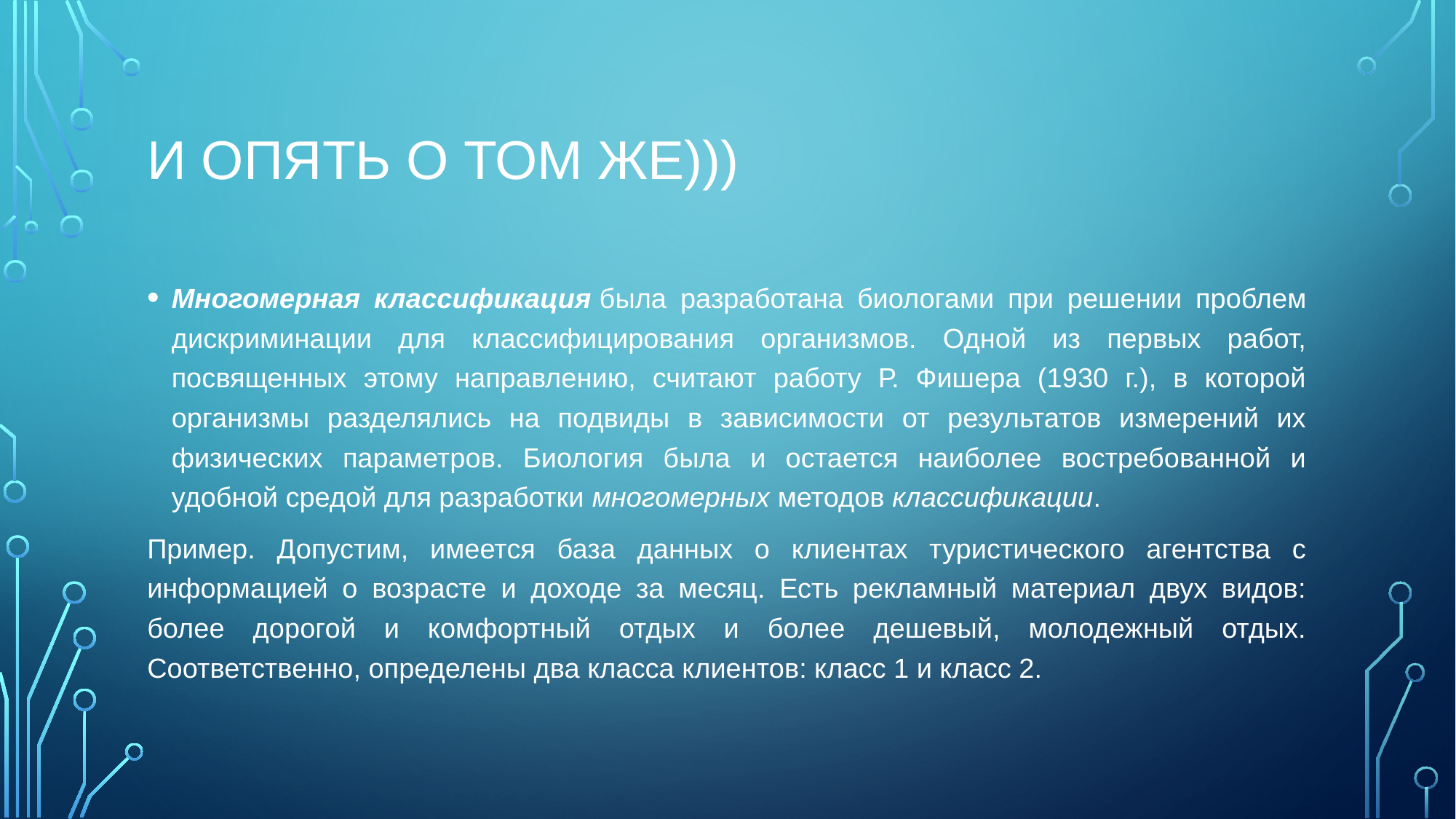

# И опять о том же)))
Многомерная классификация была разработана биологами при решении проблем дискриминации для классифицирования организмов. Одной из первых работ, посвященных этому направлению, считают работу Р. Фишера (1930 г.), в которой организмы разделялись на подвиды в зависимости от результатов измерений их физических параметров. Биология была и остается наиболее востребованной и удобной средой для разработки многомерных методов классификации.
Пример. Допустим, имеется база данных о клиентах туристического агентства с информацией о возрасте и доходе за месяц. Есть рекламный материал двух видов: более дорогой и комфортный отдых и более дешевый, молодежный отдых. Соответственно, определены два класса клиентов: класс 1 и класс 2.